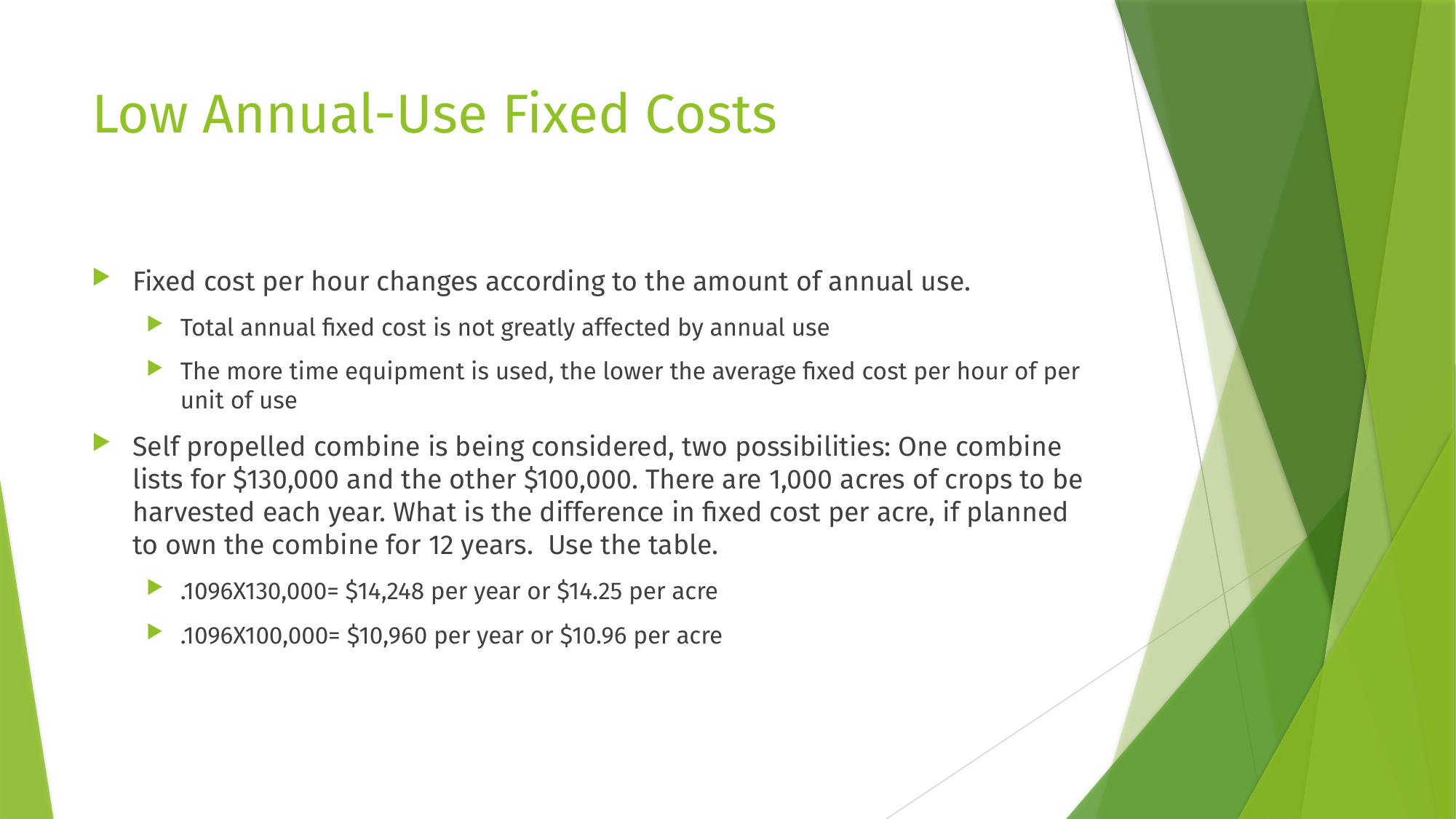

# Low Annual-Use Fixed Costs
Fixed cost per hour changes according to the amount of annual use.
Total annual fixed cost is not greatly affected by annual use
The more time equipment is used, the lower the average fixed cost per hour of per unit of use
Self propelled combine is being considered, two possibilities: One combine lists for $130,000 and the other $100,000. There are 1,000 acres of crops to be harvested each year. What is the difference in fixed cost per acre, if planned to own the combine for 12 years.  Use the table.
.1096X130,000= $14,248 per year or $14.25 per acre
.1096X100,000= $10,960 per year or $10.96 per acre